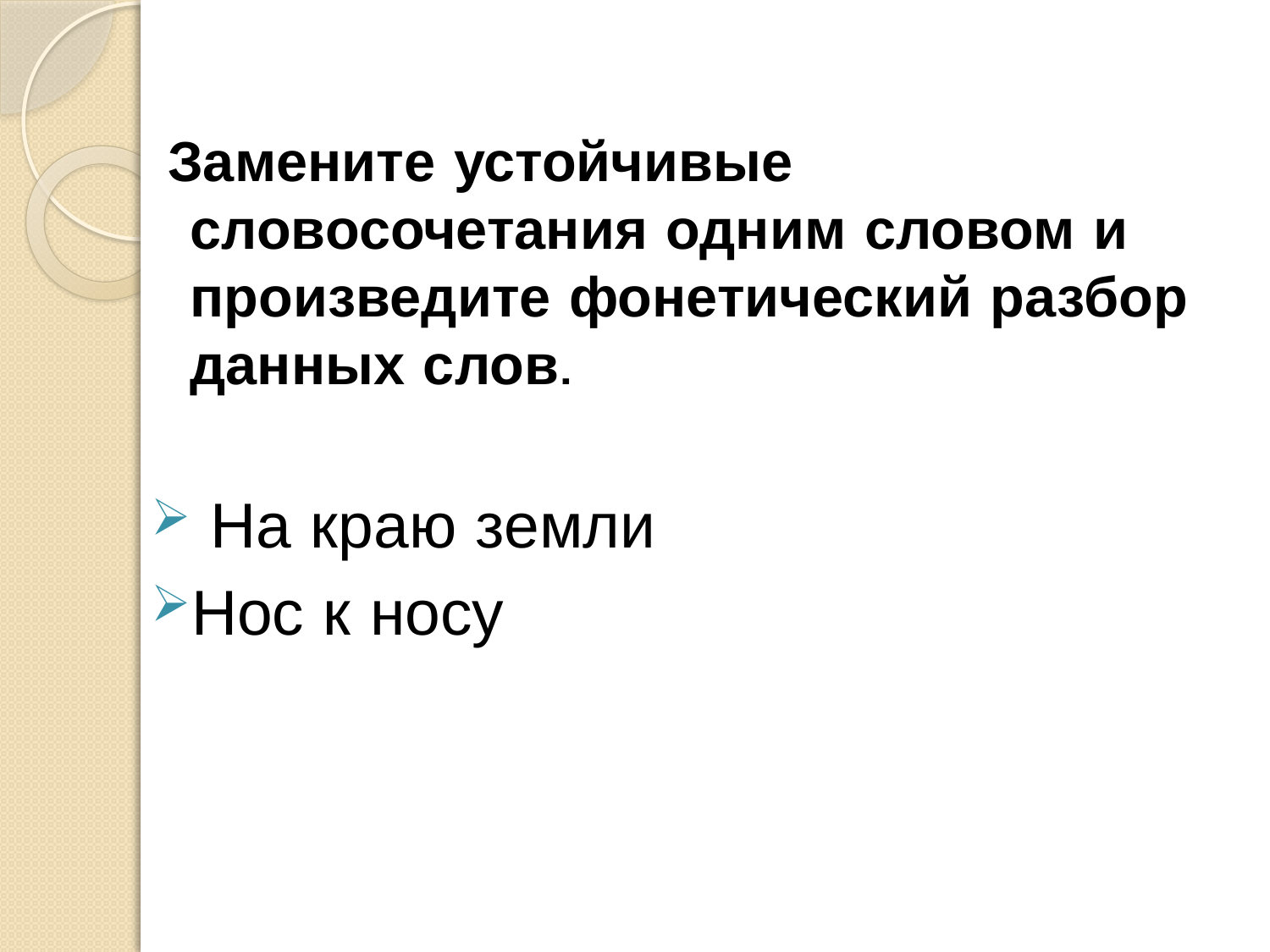

Замените устойчивые словосочетания одним словом и произведите фонетический разбор данных слов.

 На краю земли
Нос к носу